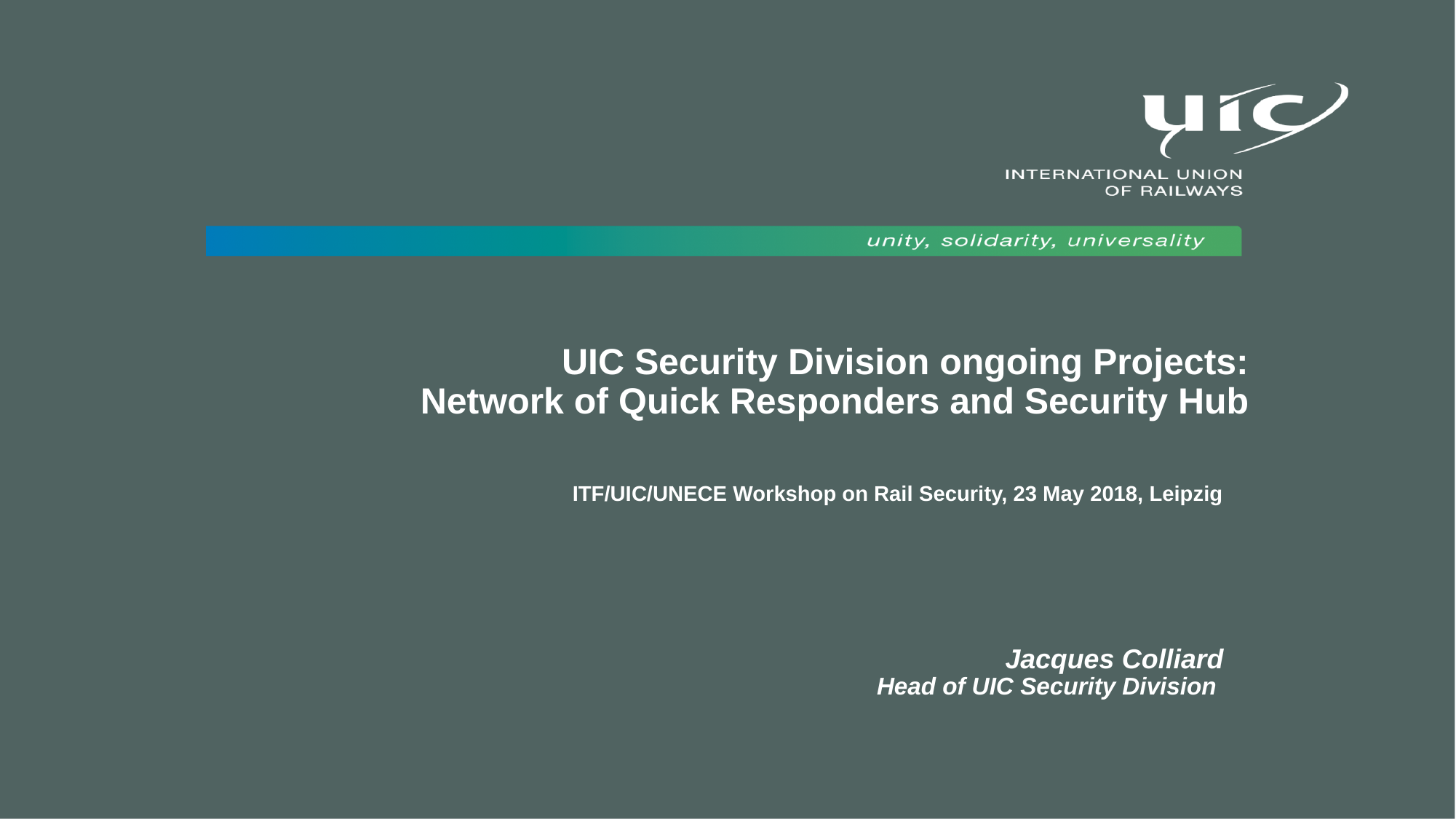

# UIC Security Division ongoing Projects: Network of Quick Responders and Security Hub

ITF/UIC/UNECE Workshop on Rail Security, 23 May 2018, Leipzig
Jacques Colliard
Head of UIC Security Division